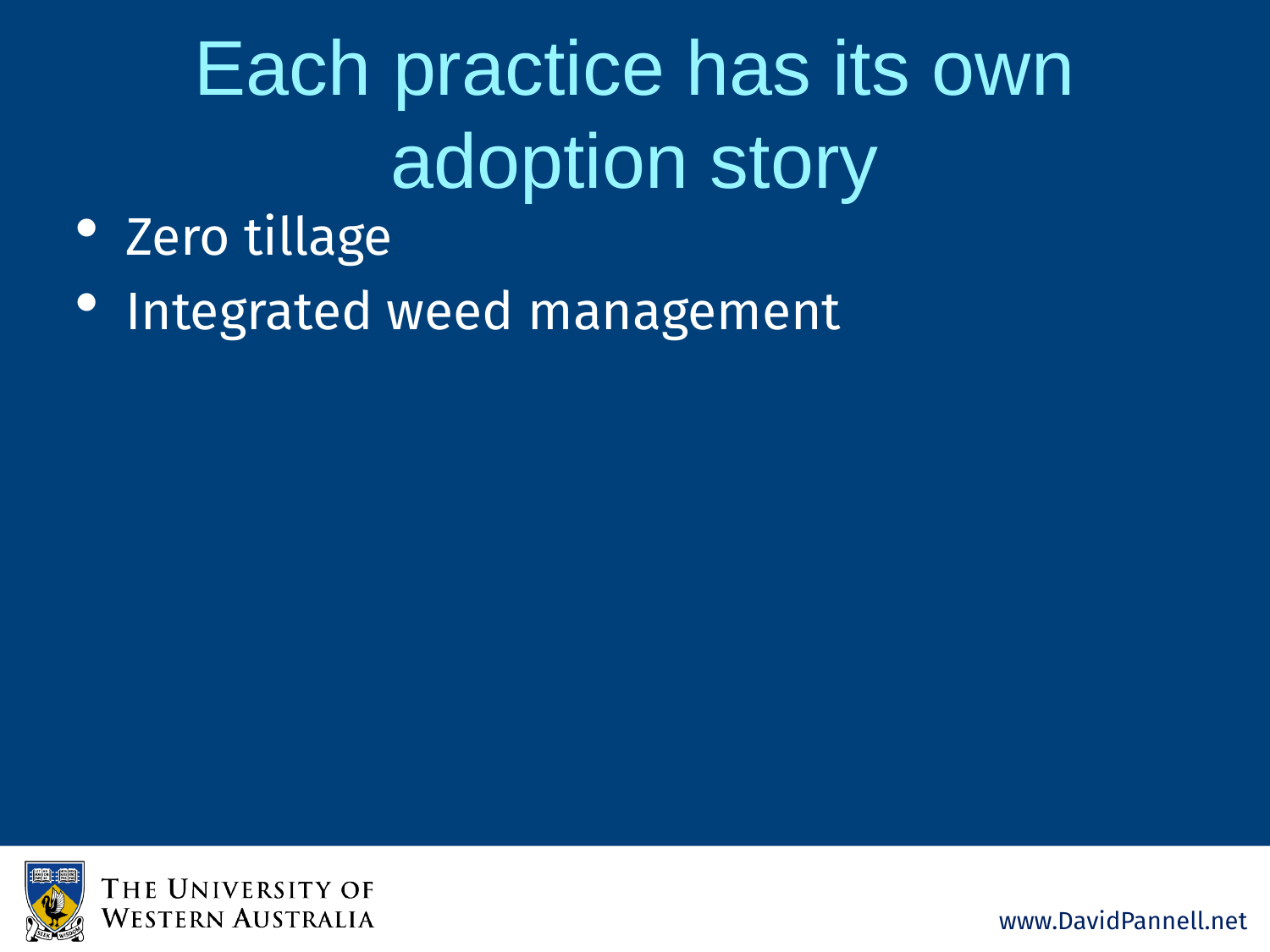

# Each practice has its own adoption story
Zero tillage
Integrated weed management